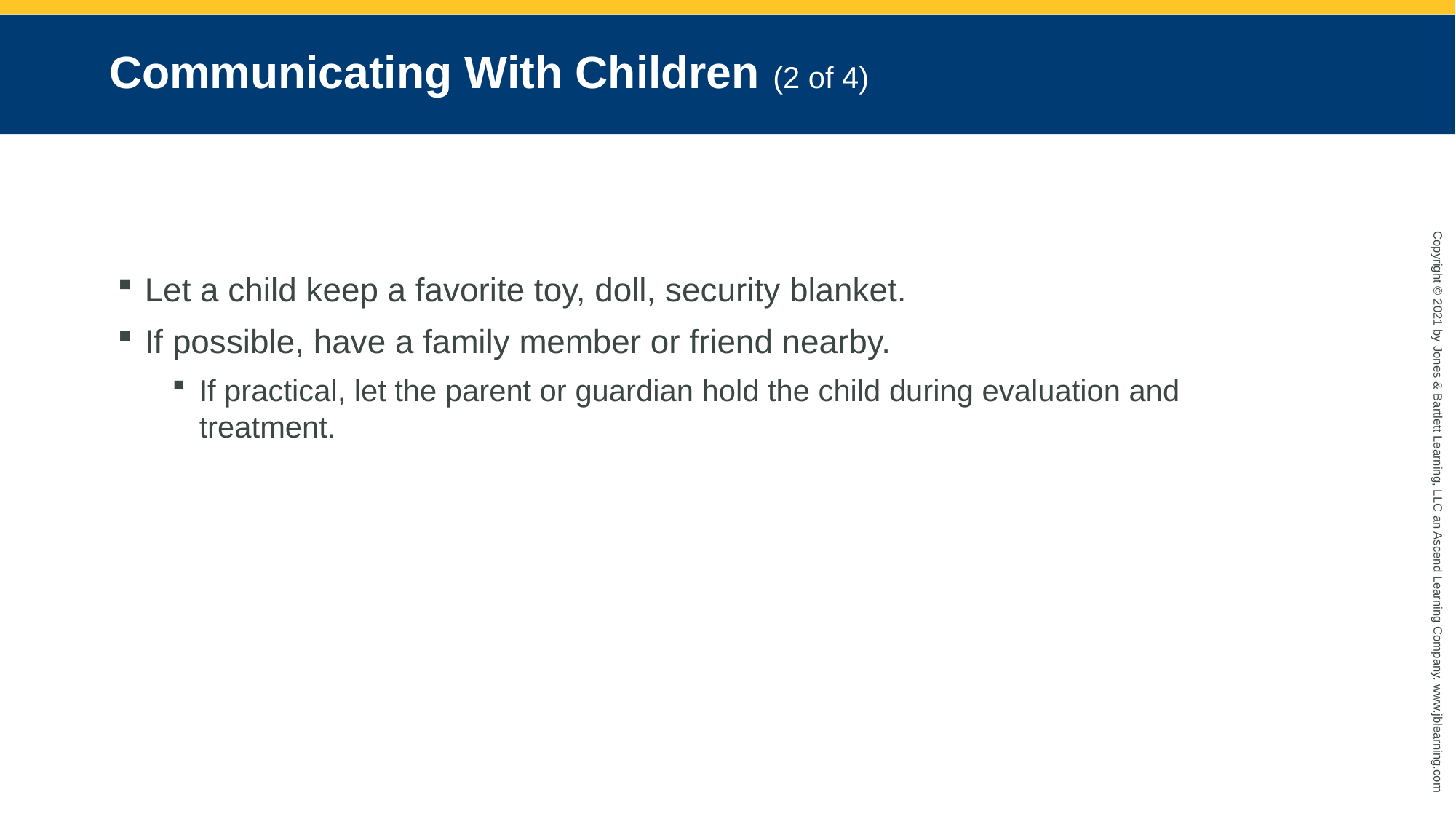

# Communicating With Children (2 of 4)
Let a child keep a favorite toy, doll, security blanket.
If possible, have a family member or friend nearby.
If practical, let the parent or guardian hold the child during evaluation and treatment.